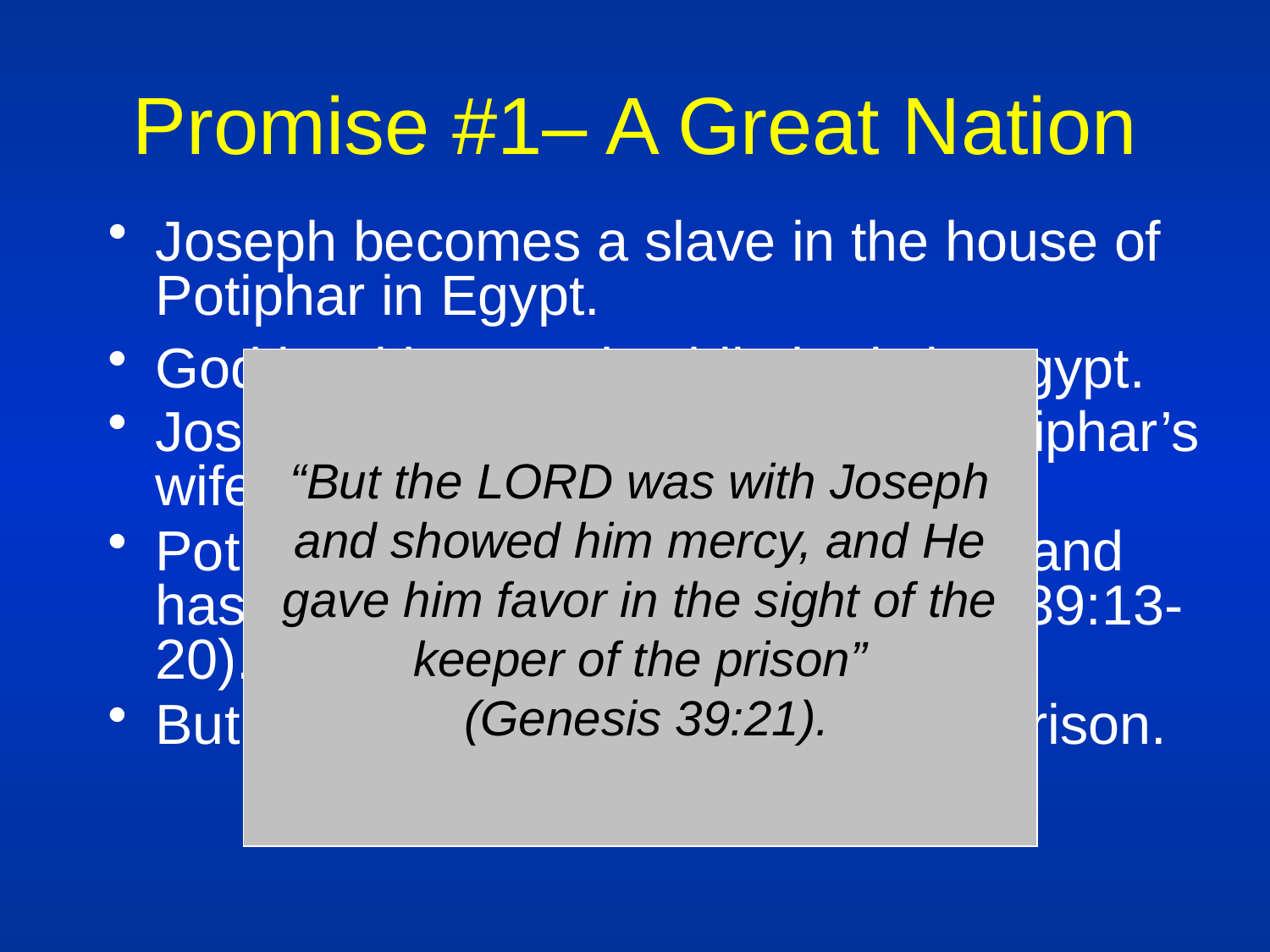

# Promise #1– A Great Nation
Joseph becomes a slave in the house of Potiphar in Egypt.
God is with Joseph while he is in Egypt.
“But the LORD was with Joseph and showed him mercy, and He gave him favor in the sight of the keeper of the prison”
 (Genesis 39:21).
Joseph rejects the advances of Potiphar’s wife (Genesis 39:7-12).
Potiphar’s wife lies to her husband and has Joseph put in prison (Genesis 39:13-20).
But God is still with Joseph in the prison.